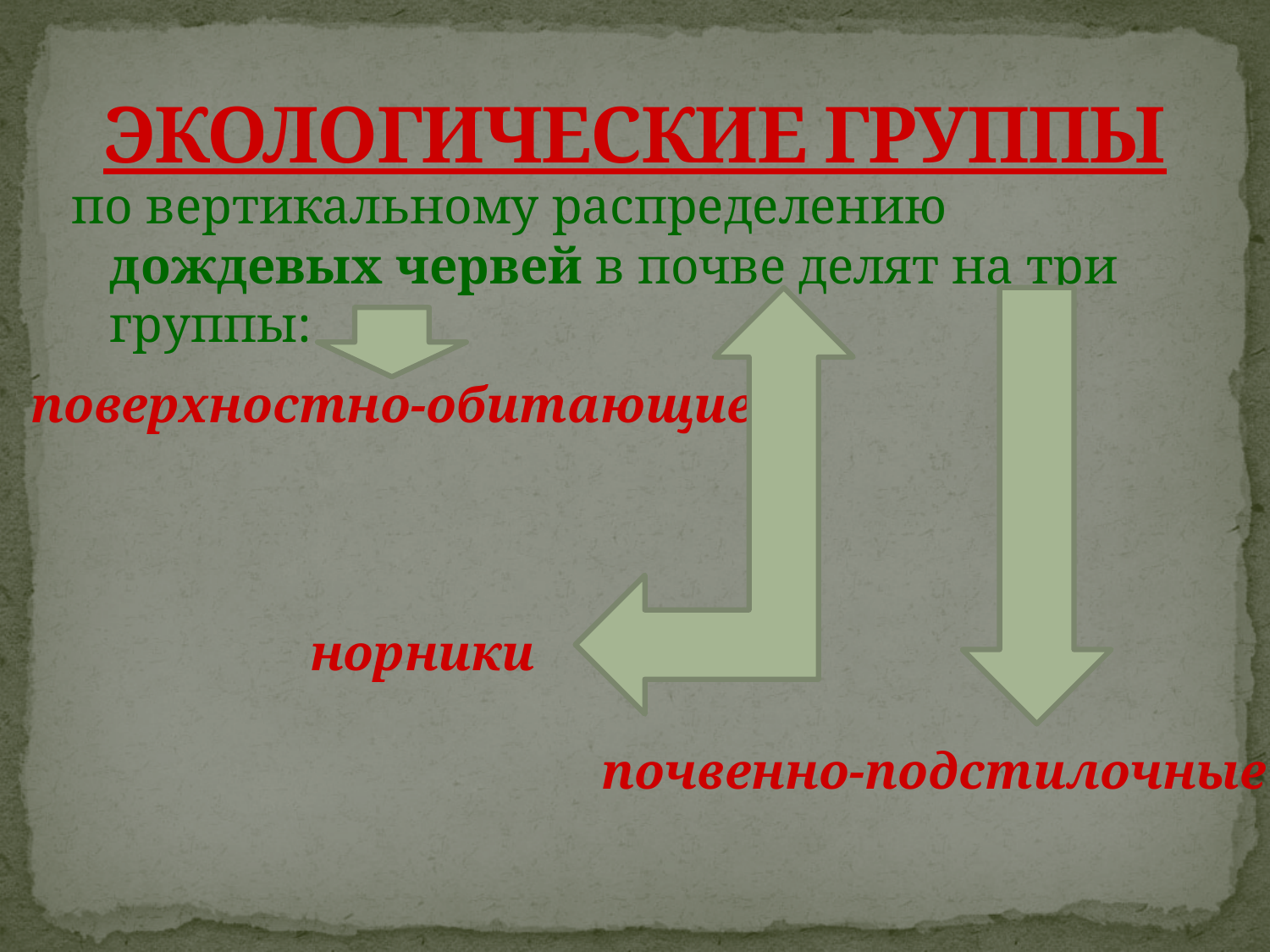

# ЭКОЛОГИЧЕСКИЕ ГРУППЫ
по вертикальному распределению дождевых червей в почве делят на три группы:

поверхностно-обитающие
норники
 почвенно-подстилочные